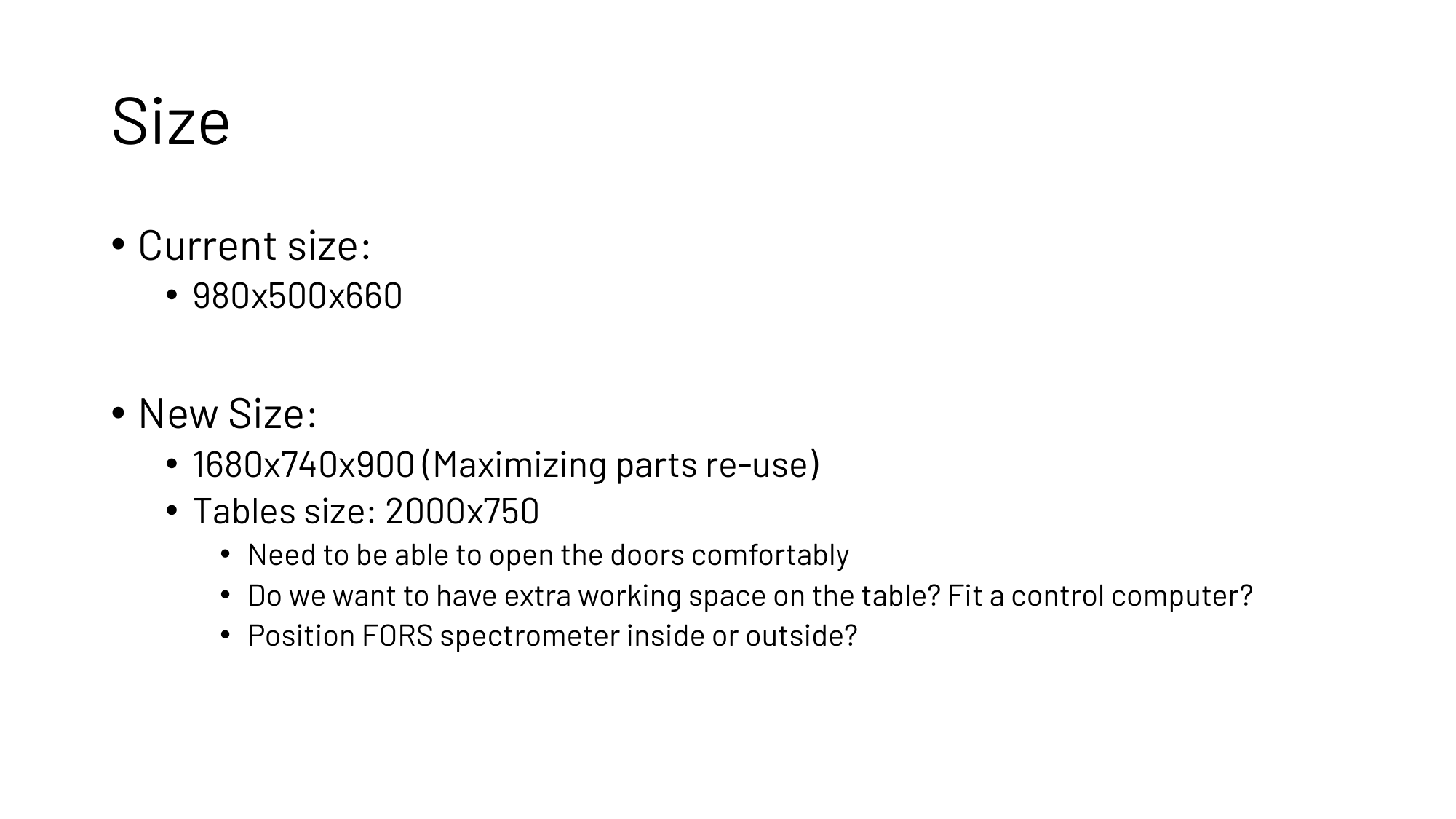

# Size
Current size:
980x500x660

New Size:
1680x740x900 (Maximizing parts re-use)
Tables size: 2000x750
Need to be able to open the doors comfortably
Do we want to have extra working space on the table? Fit a control computer?
Position FORS spectrometer inside or outside?